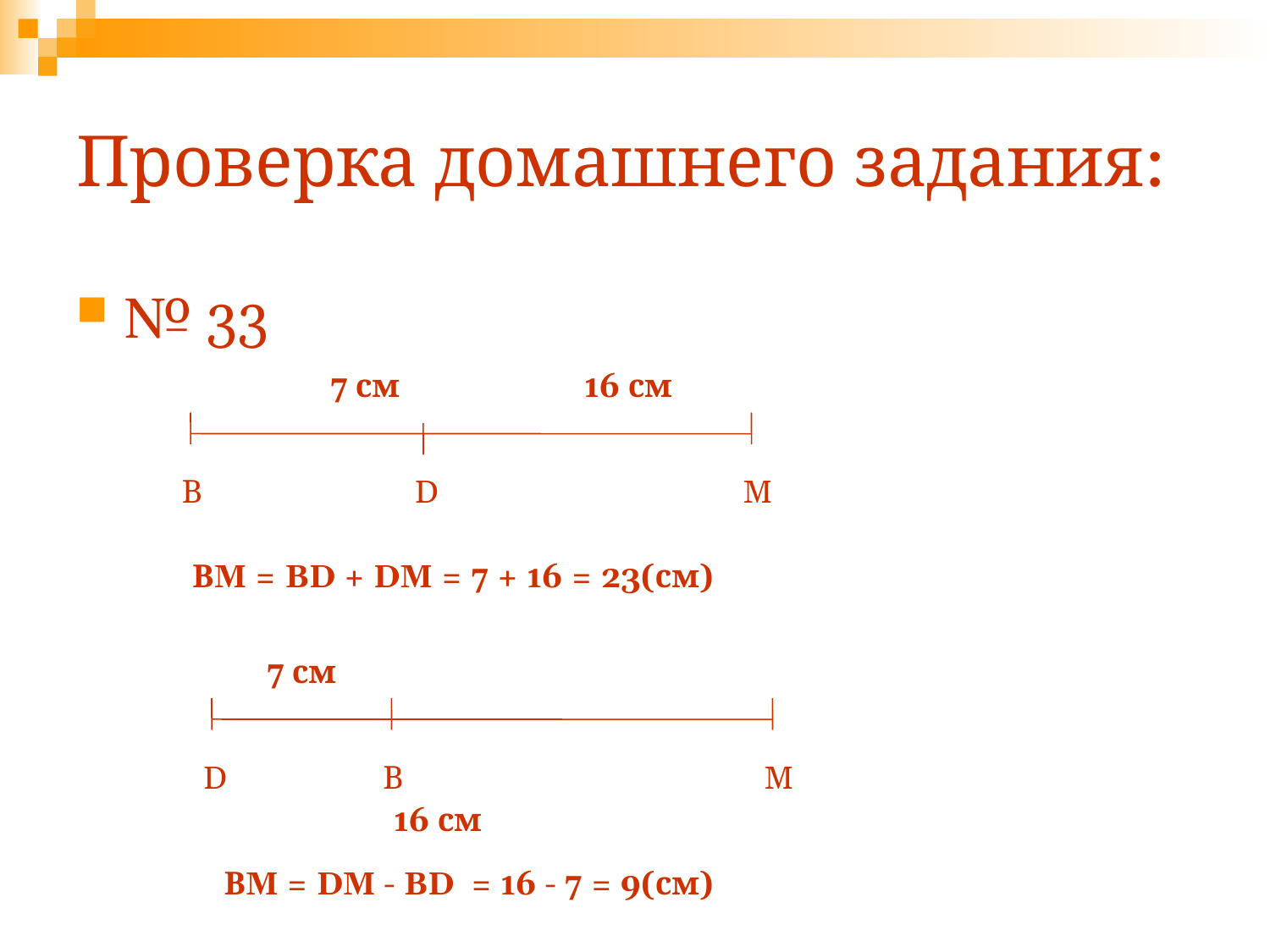

# Проверка домашнего задания:
№ 33

7 см
16 см

В
D
M
ВM = BD + DM = 7 + 16 = 23(см)
7 см

D
В
M
16 см
ВM = DM - BD  = 16 - 7 = 9(см)